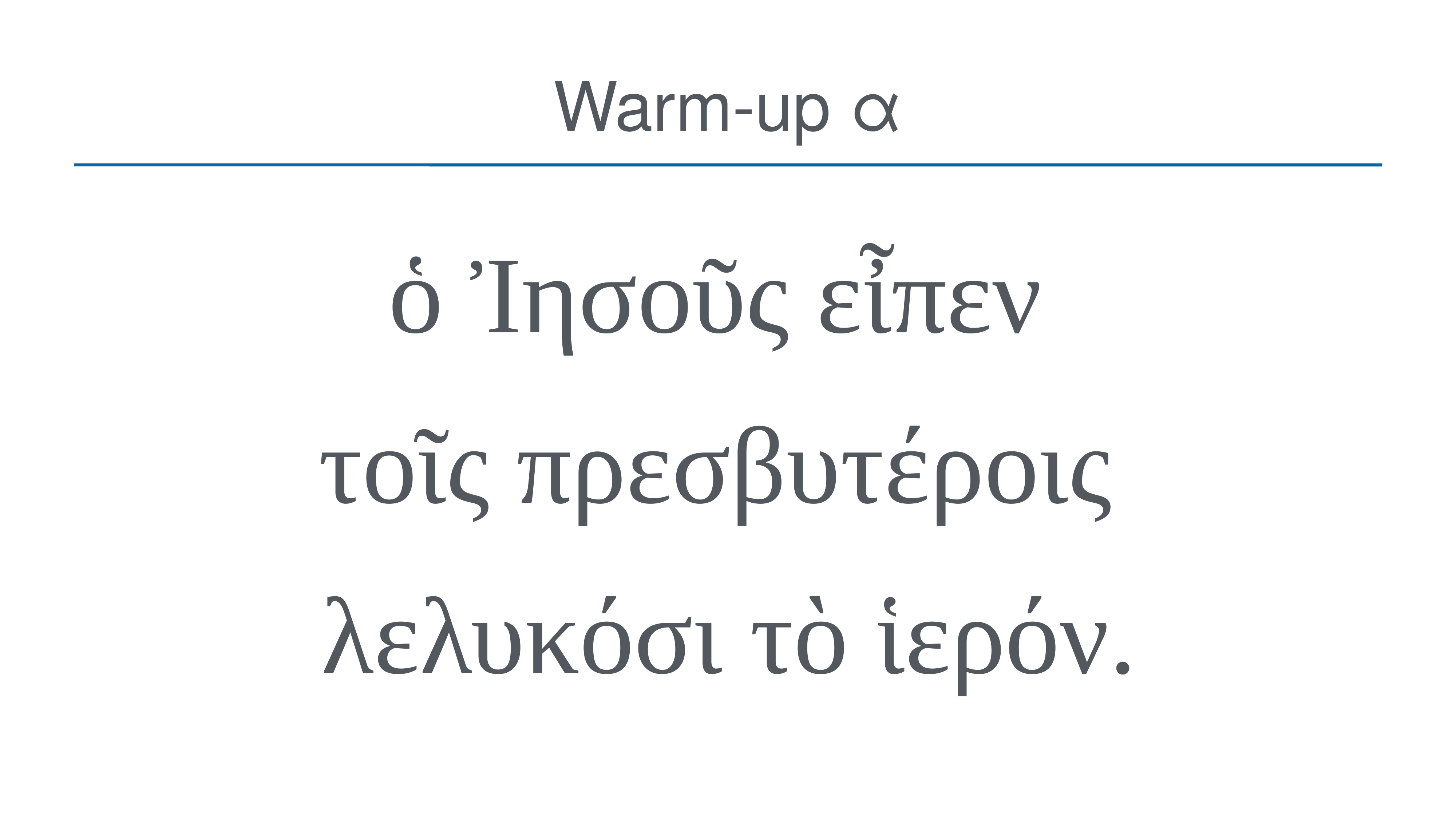

# Warm-up α
ὁ Ἰησοῦς εἶπεν
τοῖς πρεσβυτέροις
λελυκόσι τὸ ἱερόν.